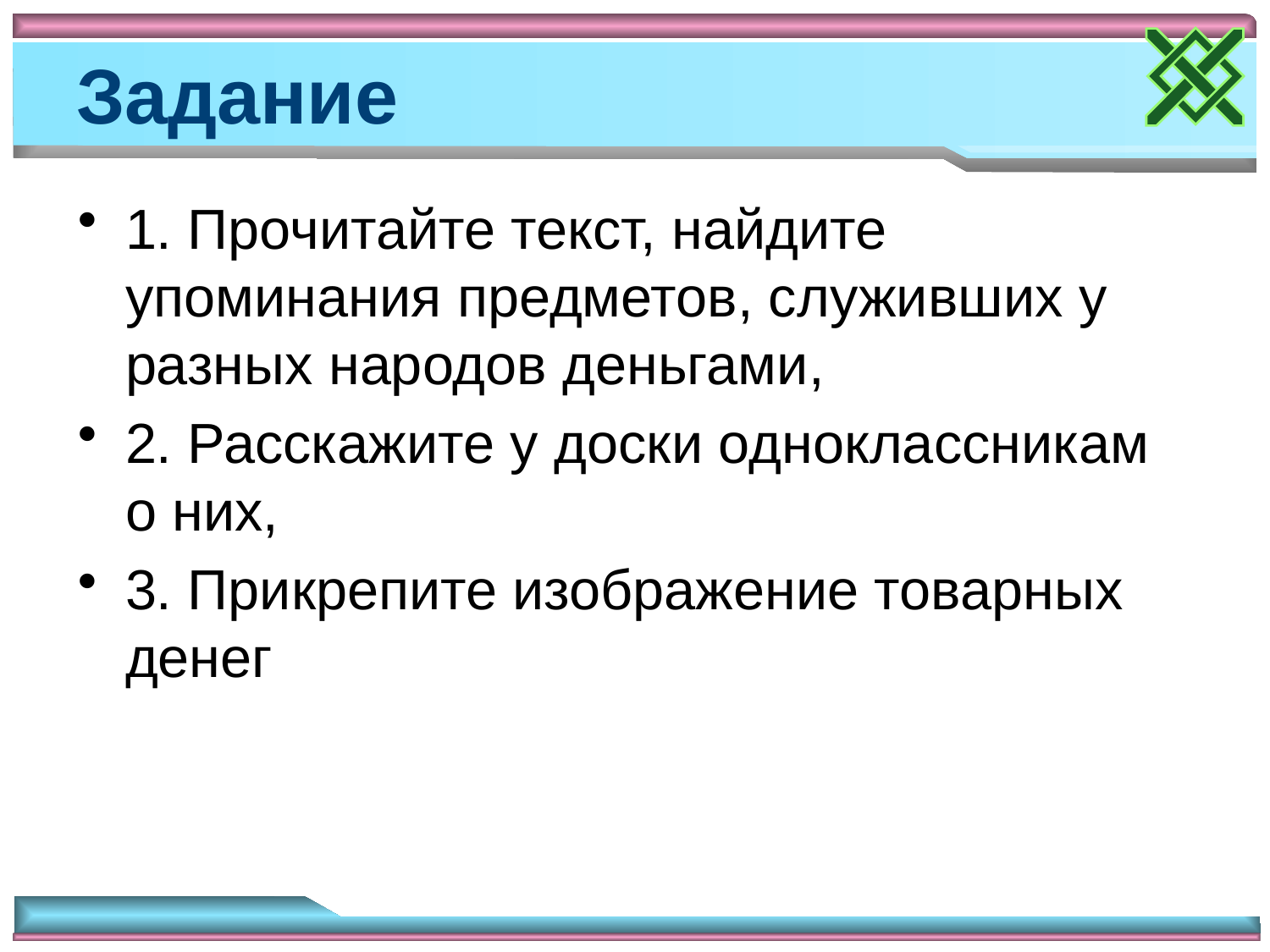

# Задание
1. Прочитайте текст, найдите упоминания предметов, служивших у разных народов деньгами,
2. Расскажите у доски одноклассникам о них,
3. Прикрепите изображение товарных денег